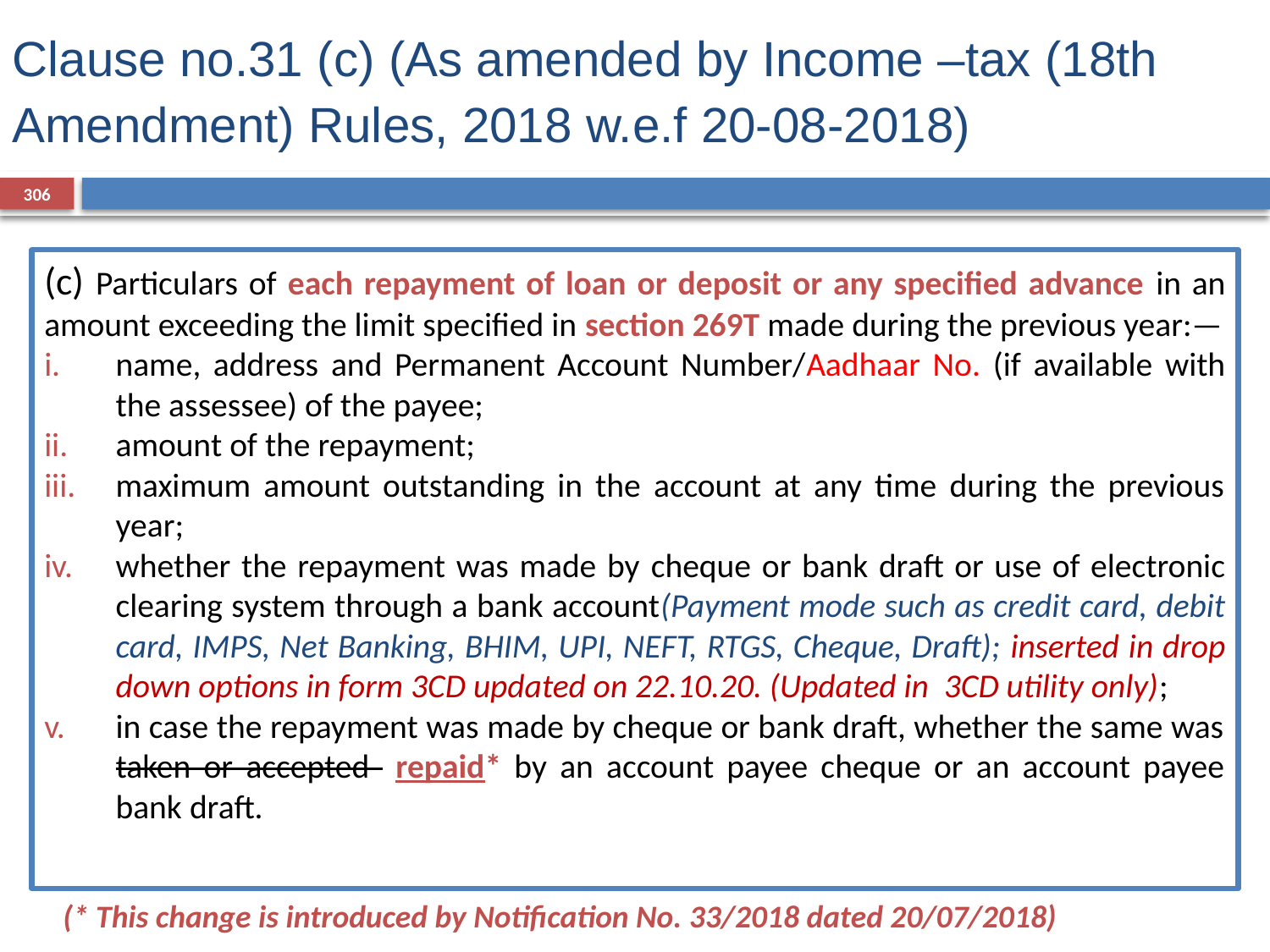

# Clause no.31 (c) (As amended by Income –tax (18th Amendment) Rules, 2018 w.e.f 20-08-2018)
306
(c) Particulars of each repayment of loan or deposit or any specified advance in an amount exceeding the limit specified in section 269T made during the previous year:—
name, address and Permanent Account Number/Aadhaar No. (if available with the assessee) of the payee;
amount of the repayment;
maximum amount outstanding in the account at any time during the previous year;
whether the repayment was made by cheque or bank draft or use of electronic clearing system through a bank account(Payment mode such as credit card, debit card, IMPS, Net Banking, BHIM, UPI, NEFT, RTGS, Cheque, Draft); inserted in drop down options in form 3CD updated on 22.10.20. (Updated in  3CD utility only);
in case the repayment was made by cheque or bank draft, whether the same was taken or accepted  repaid* by an account payee cheque or an account payee bank draft.
(* This change is introduced by Notification No. 33/2018 dated 20/07/2018)